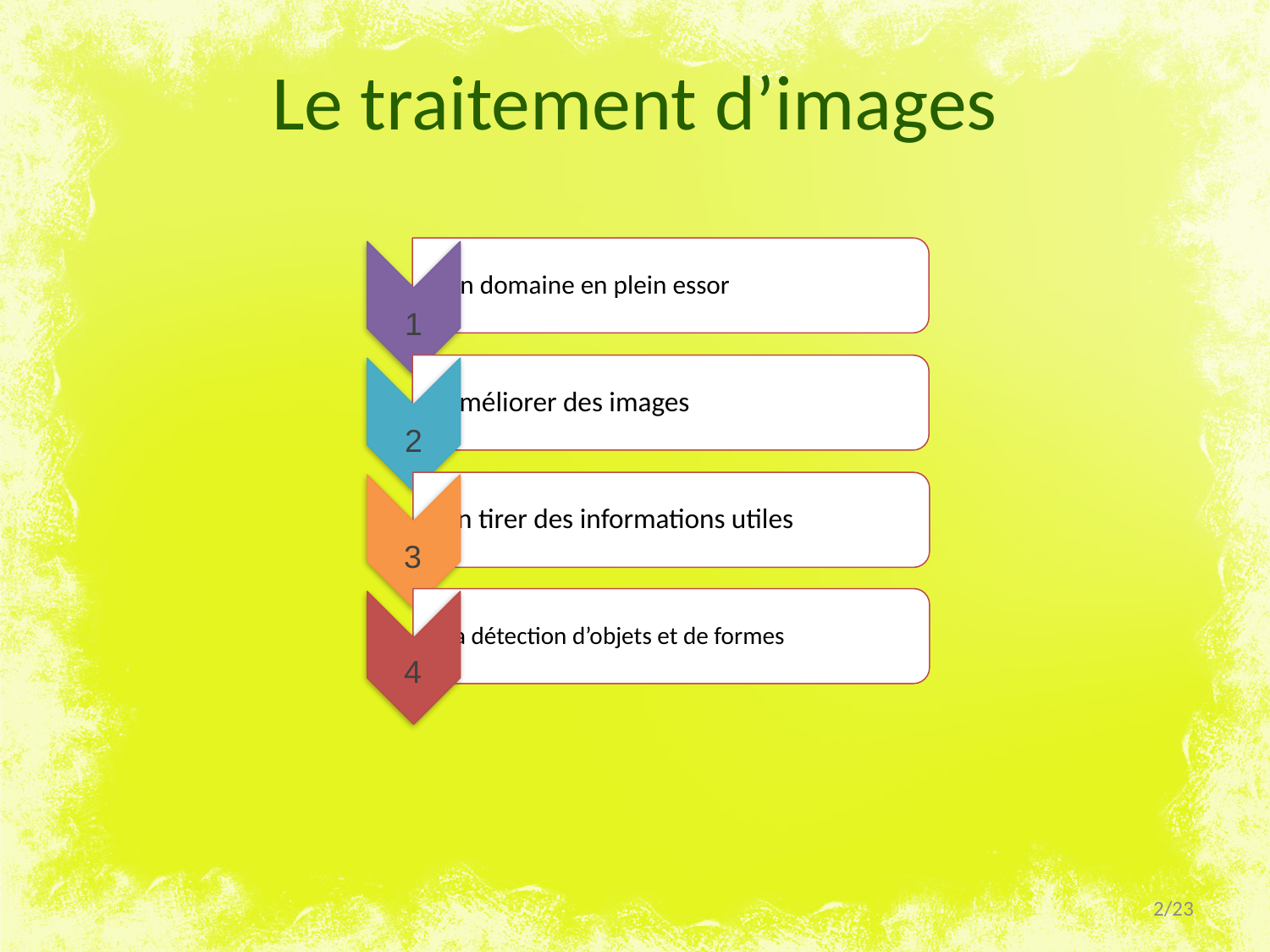

Le traitement d’images

Un domaine en plein essor

1

Améliorer des images

2

En tirer des informations utiles

3

La détection d’objets et de formes

4
2/23